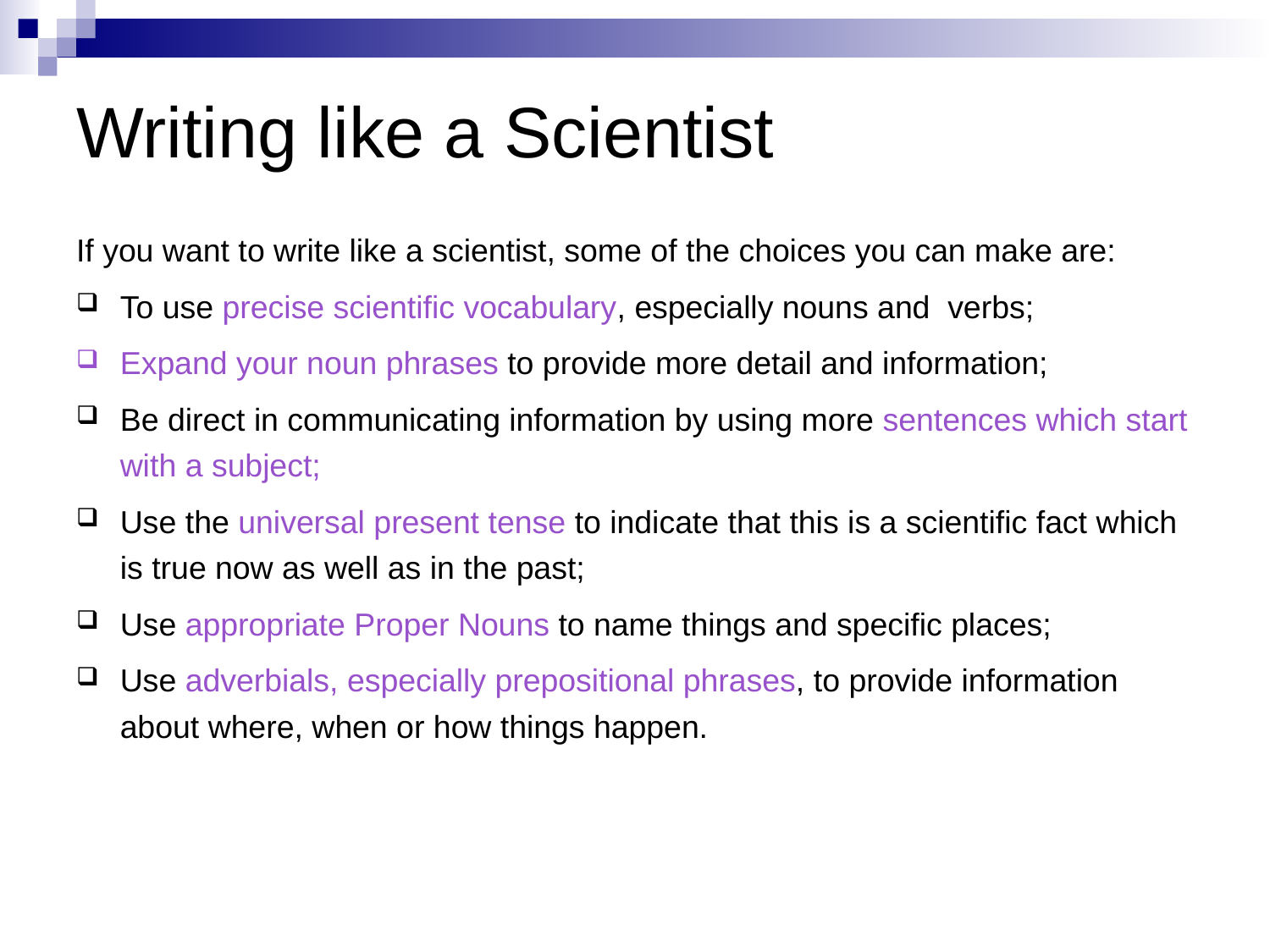

# Writing like a Scientist
If you want to write like a scientist, some of the choices you can make are:
To use precise scientific vocabulary, especially nouns and  verbs;
Expand your noun phrases to provide more detail and information;
Be direct in communicating information by using more sentences which start with a subject;
Use the universal present tense to indicate that this is a scientific fact which is true now as well as in the past;
Use appropriate Proper Nouns to name things and specific places;
Use adverbials, especially prepositional phrases, to provide information about where, when or how things happen.